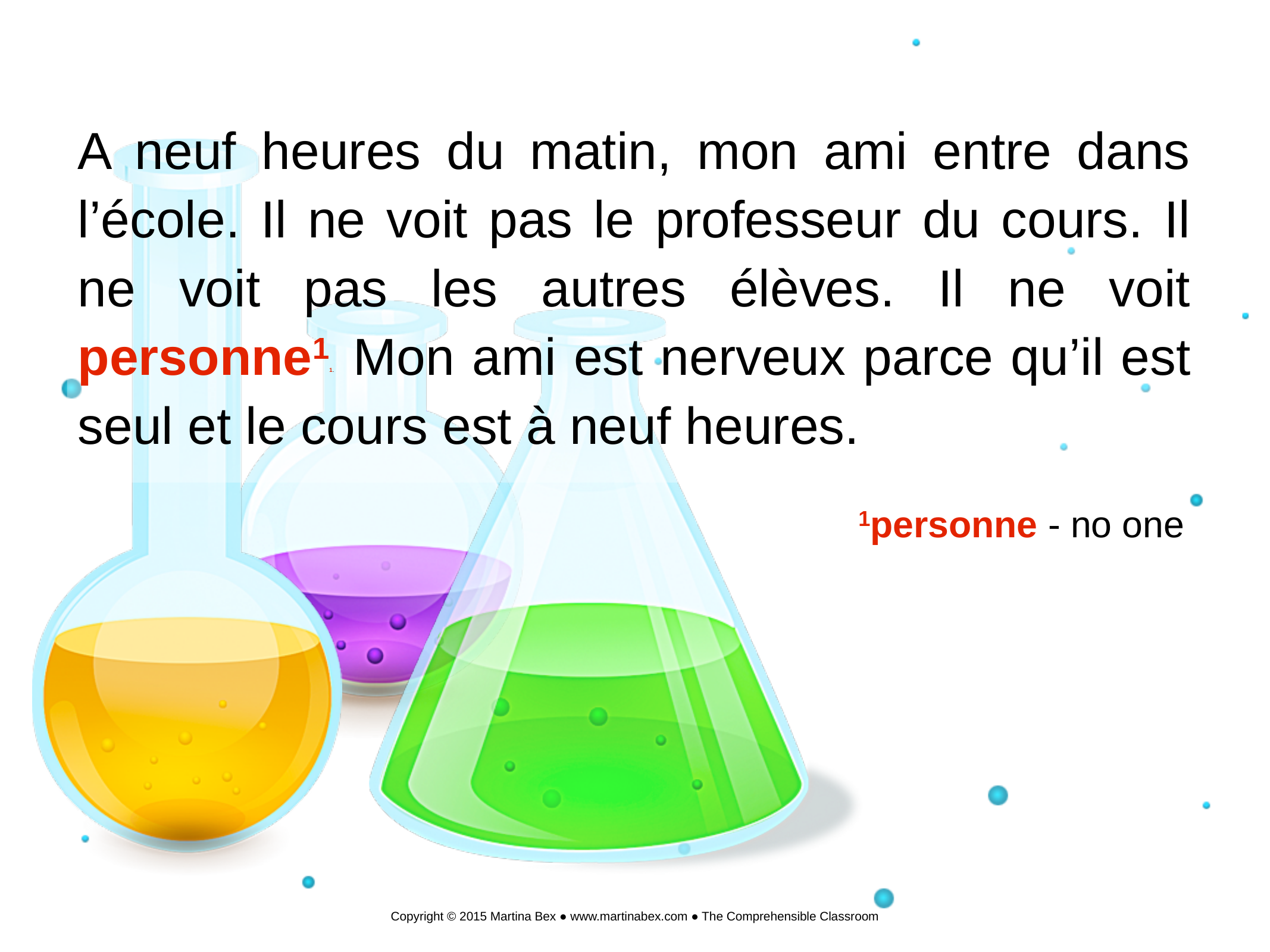

A neuf heures du matin, mon ami entre dans l’école. Il ne voit pas le professeur du cours. Il ne voit pas les autres élèves. Il ne voit personne11.  Mon ami est nerveux parce qu’il est seul et le cours est à neuf heures.
1personne - no one
Copyright © 2015 Martina Bex ● www.martinabex.com ● The Comprehensible Classroom